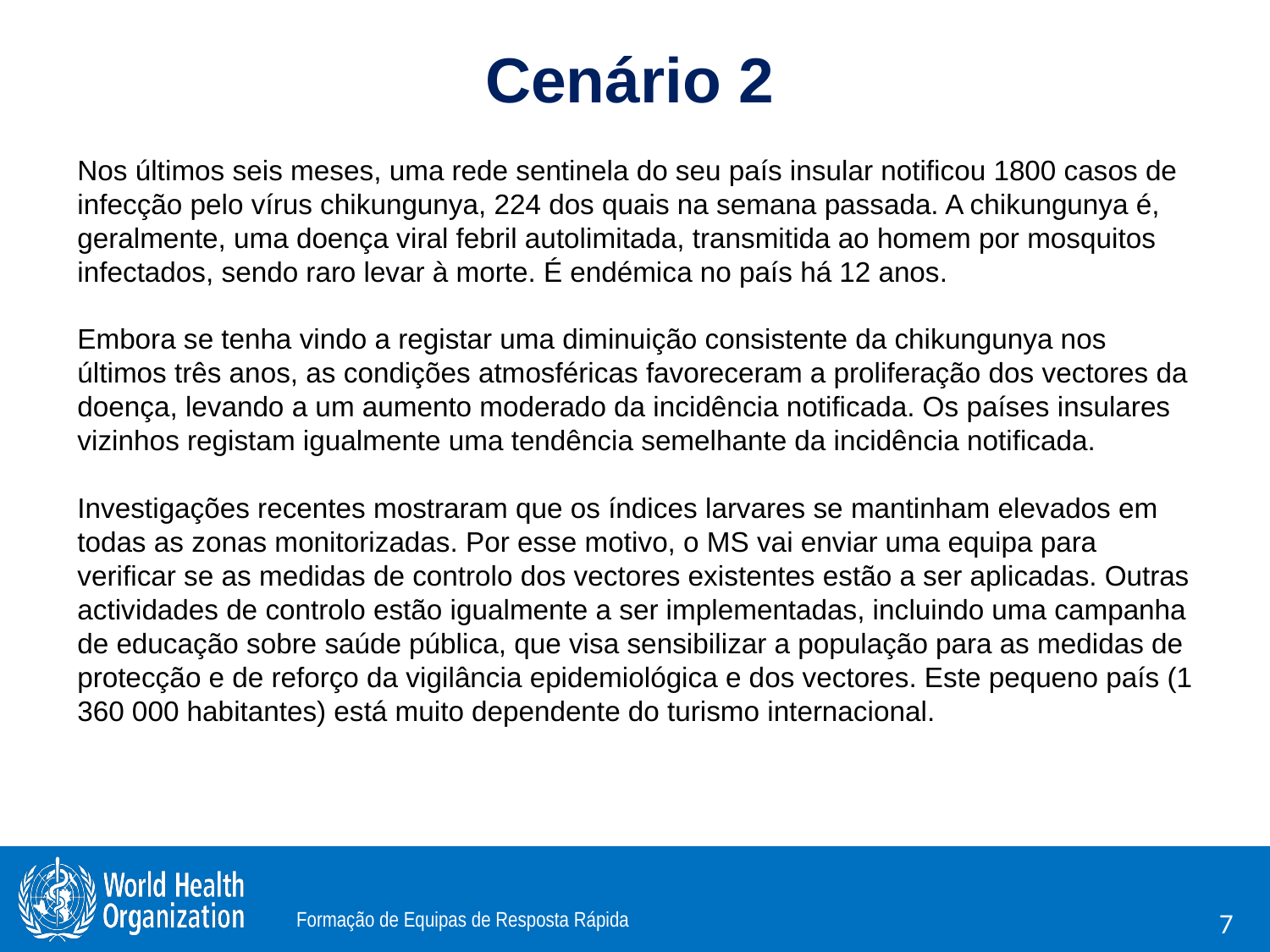

# Cenário 2
Nos últimos seis meses, uma rede sentinela do seu país insular notificou 1800 casos de infecção pelo vírus chikungunya, 224 dos quais na semana passada. A chikungunya é, geralmente, uma doença viral febril autolimitada, transmitida ao homem por mosquitos infectados, sendo raro levar à morte. É endémica no país há 12 anos.

Embora se tenha vindo a registar uma diminuição consistente da chikungunya nos últimos três anos, as condições atmosféricas favoreceram a proliferação dos vectores da doença, levando a um aumento moderado da incidência notificada. Os países insulares vizinhos registam igualmente uma tendência semelhante da incidência notificada.

Investigações recentes mostraram que os índices larvares se mantinham elevados em todas as zonas monitorizadas. Por esse motivo, o MS vai enviar uma equipa para verificar se as medidas de controlo dos vectores existentes estão a ser aplicadas. Outras actividades de controlo estão igualmente a ser implementadas, incluindo uma campanha de educação sobre saúde pública, que visa sensibilizar a população para as medidas de protecção e de reforço da vigilância epidemiológica e dos vectores. Este pequeno país (1 360 000 habitantes) está muito dependente do turismo internacional.